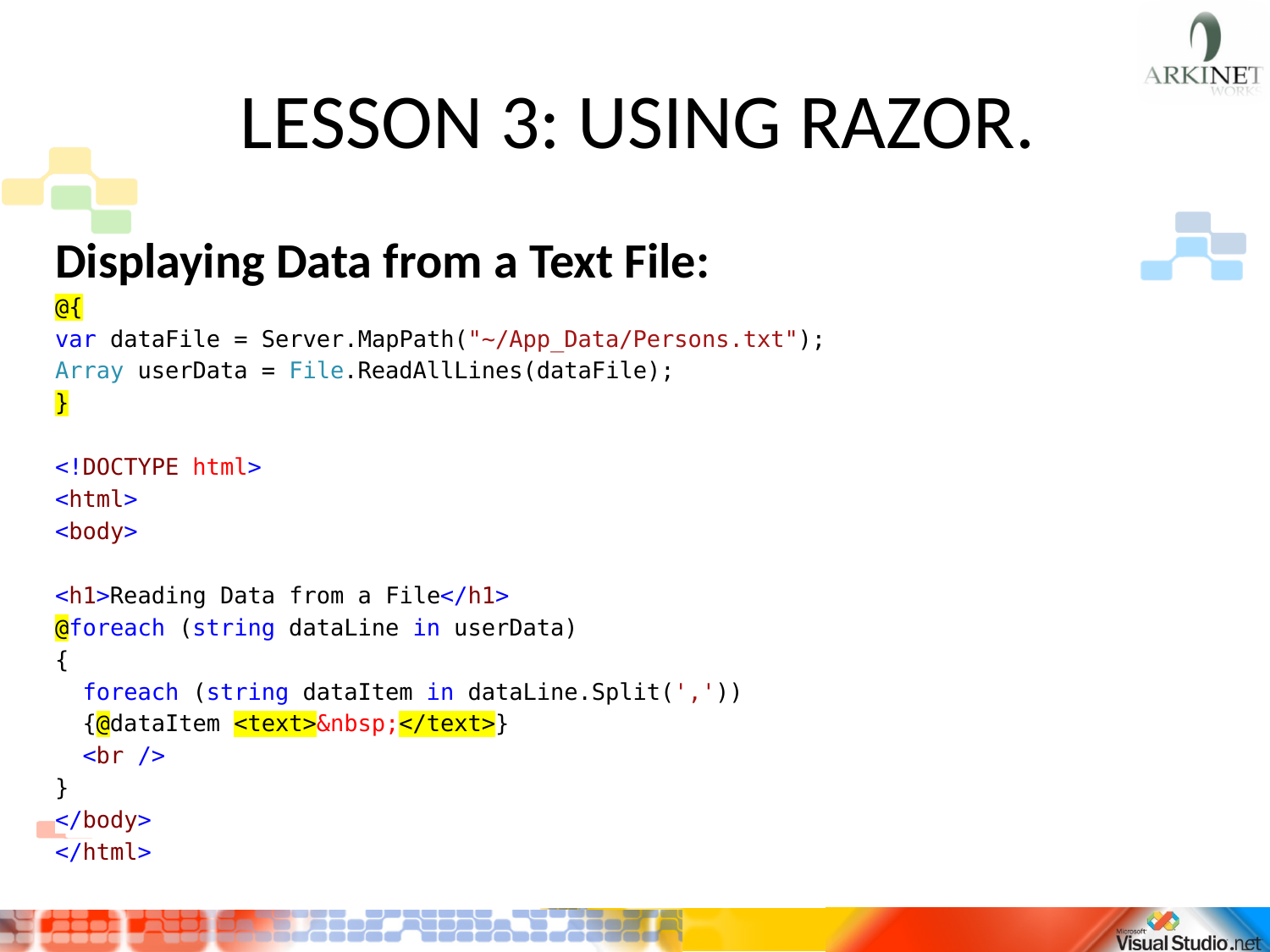

# LESSON 3: USING RAZOR.
Displaying Data from a Text File:
@{
var dataFile = Server.MapPath("~/App_Data/Persons.txt");
Array userData = File.ReadAllLines(dataFile);
}

<!DOCTYPE html>
<html>
<body>

<h1>Reading Data from a File</h1>
@foreach (string dataLine in userData)
{
  foreach (string dataItem in dataLine.Split(','))
  {@dataItem <text>&nbsp;</text>}
  <br />
}
</body>
</html>